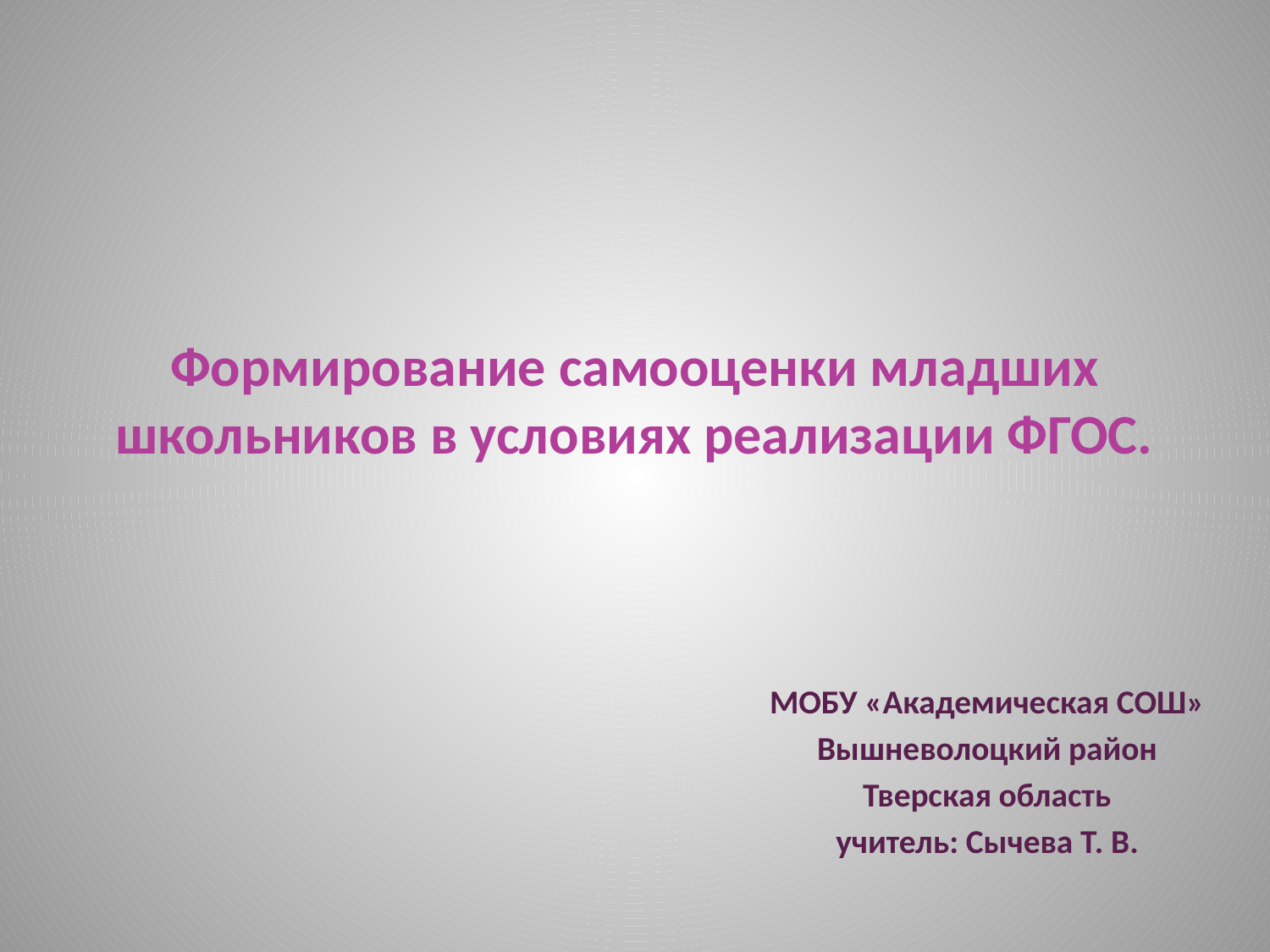

# Формирование самооценки младших школьников в условиях реализации ФГОС.
МОБУ «Академическая СОШ»
Вышневолоцкий район
Тверская область
учитель: Сычева Т. В.